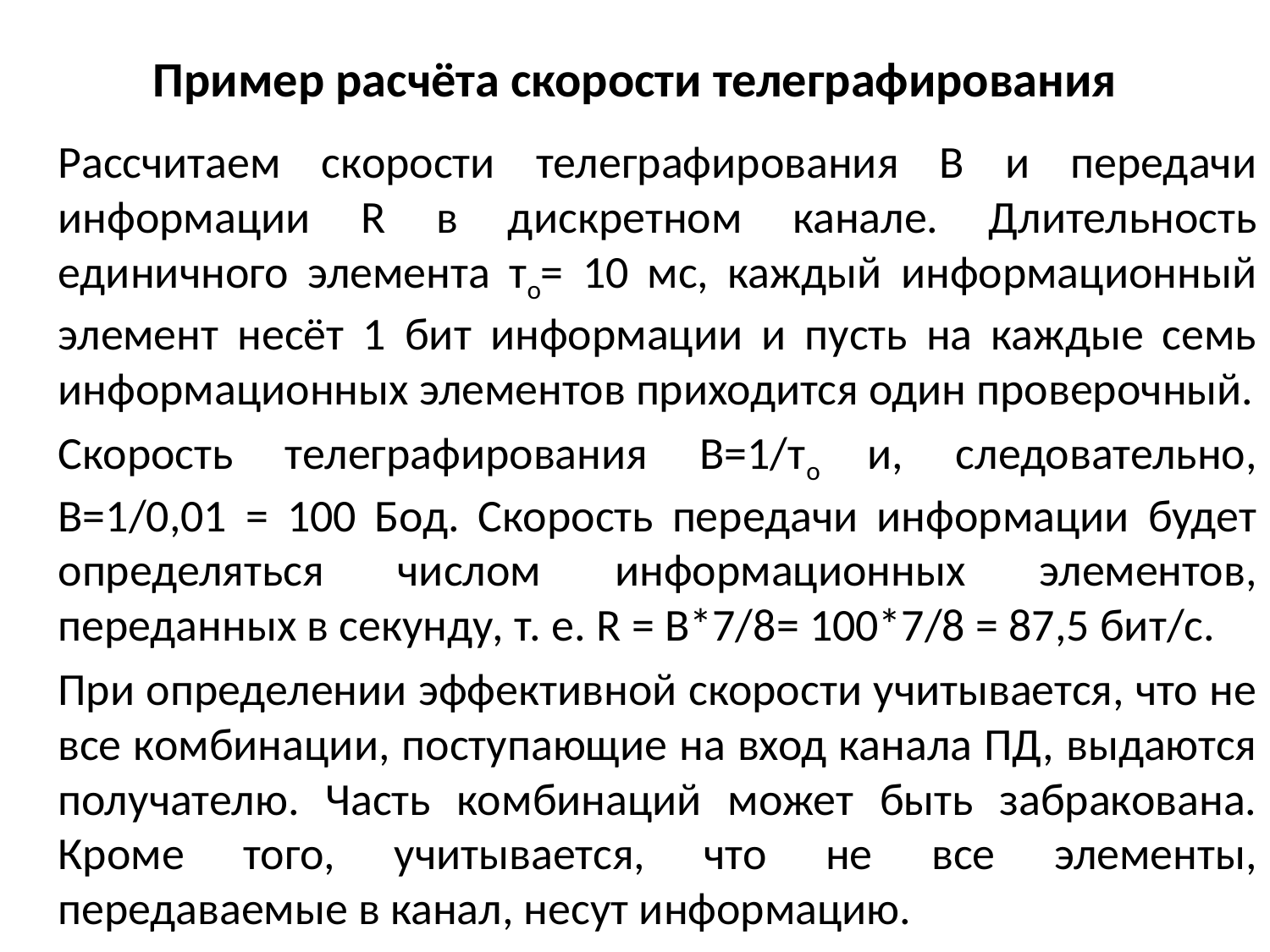

# Пример расчёта скорости телеграфирования
	Рассчитаем скорости телеграфирования В и передачи информации R в дискретном канале. Длительность единичного элемента то= 10 мс, каждый информационный элемент несёт 1 бит информации и пусть на каждые семь информационных элементов приходится один проверочный.
	Скорость телеграфирования В=1/то и, следовательно, B=1/0,01 = 100 Бод. Скорость передачи информации будет определяться числом информационных элементов, переданных в секунду, т. е. R = B*7/8= 100*7/8 = 87,5 бит/с.
	При определении эффективной скорости учитывается, что не все комбинации, поступающие на вход канала ПД, выдаются получателю. Часть комбинаций может быть забракована. Кроме того, учитывается, что не все элементы, передаваемые в канал, несут информацию.